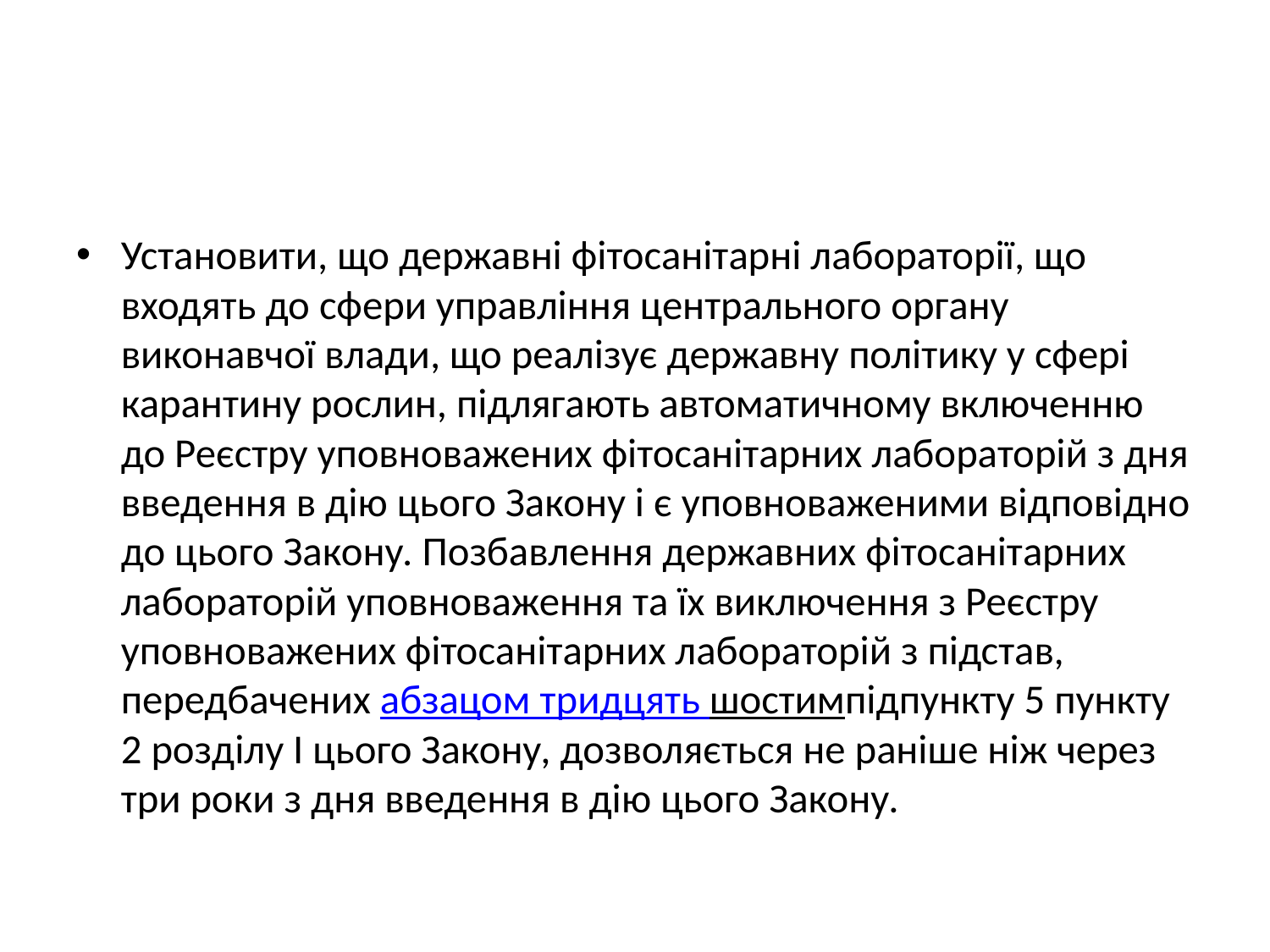

#
Установити, що державні фітосанітарні лабораторії, що входять до сфери управління центрального органу виконавчої влади, що реалізує державну політику у сфері карантину рослин, підлягають автоматичному включенню до Реєстру уповноважених фітосанітарних лабораторій з дня введення в дію цього Закону і є уповноваженими відповідно до цього Закону. Позбавлення державних фітосанітарних лабораторій уповноваження та їх виключення з Реєстру уповноважених фітосанітарних лабораторій з підстав, передбачених абзацом тридцять шостимпідпункту 5 пункту 2 розділу I цього Закону, дозволяється не раніше ніж через три роки з дня введення в дію цього Закону.